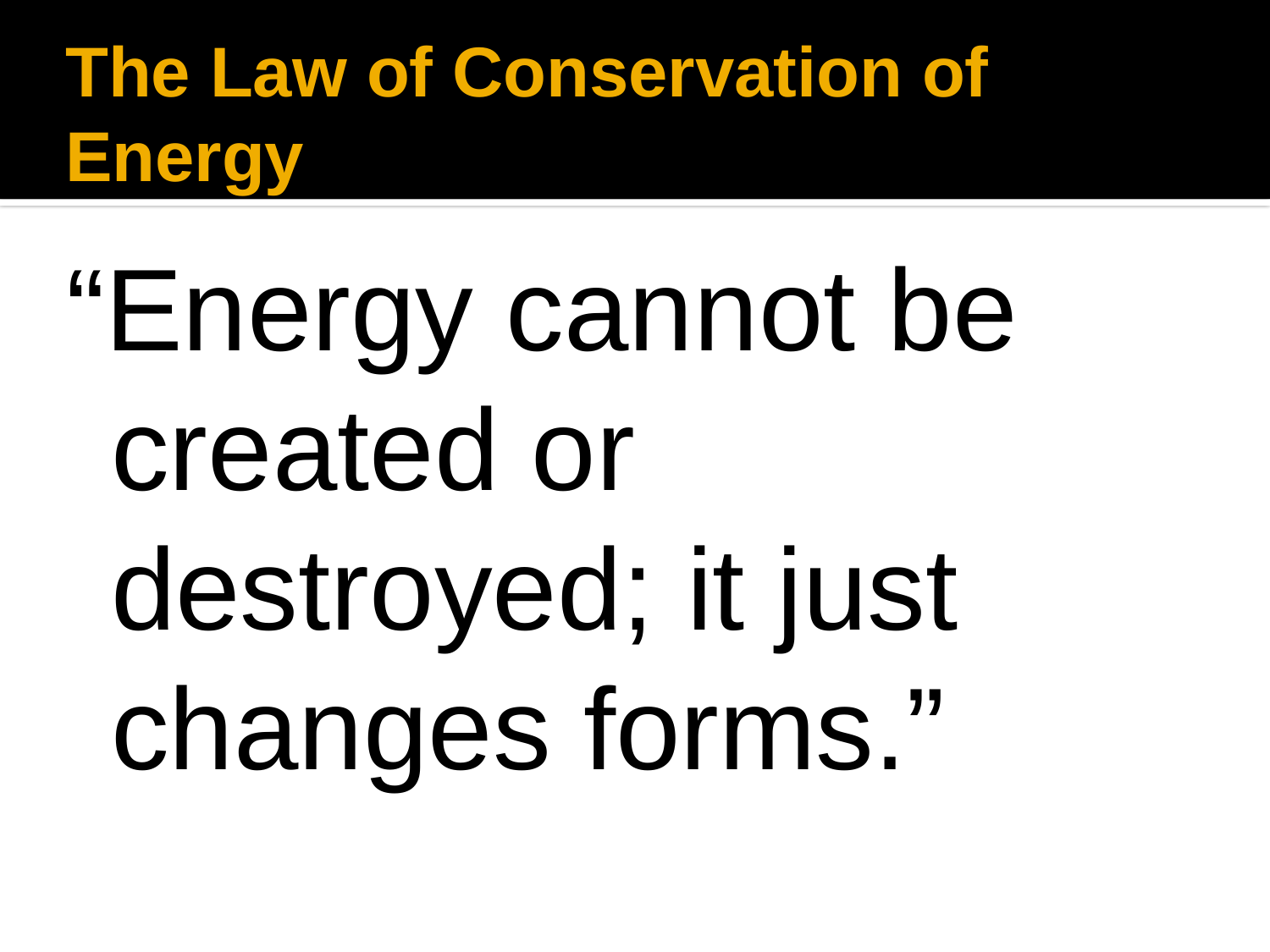

# The Law of Conservation of Energy
“Energy cannot be created or destroyed; it just changes forms.”